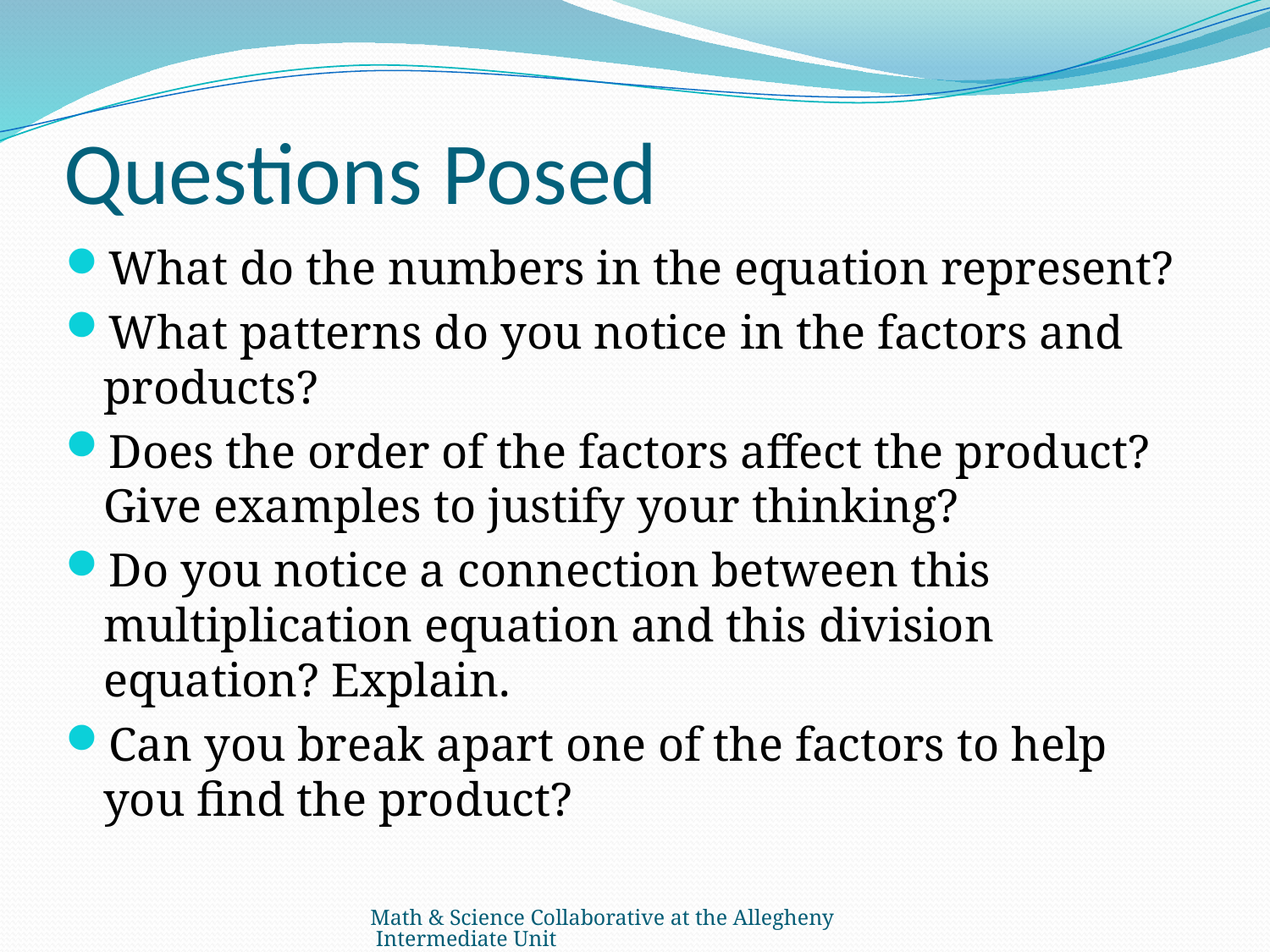

# Questions Posed
What do the numbers in the equation represent?
What patterns do you notice in the factors and products?
Does the order of the factors affect the product? Give examples to justify your thinking?
Do you notice a connection between this multiplication equation and this division equation? Explain.
Can you break apart one of the factors to help you find the product?
Math & Science Collaborative at the Allegheny Intermediate Unit